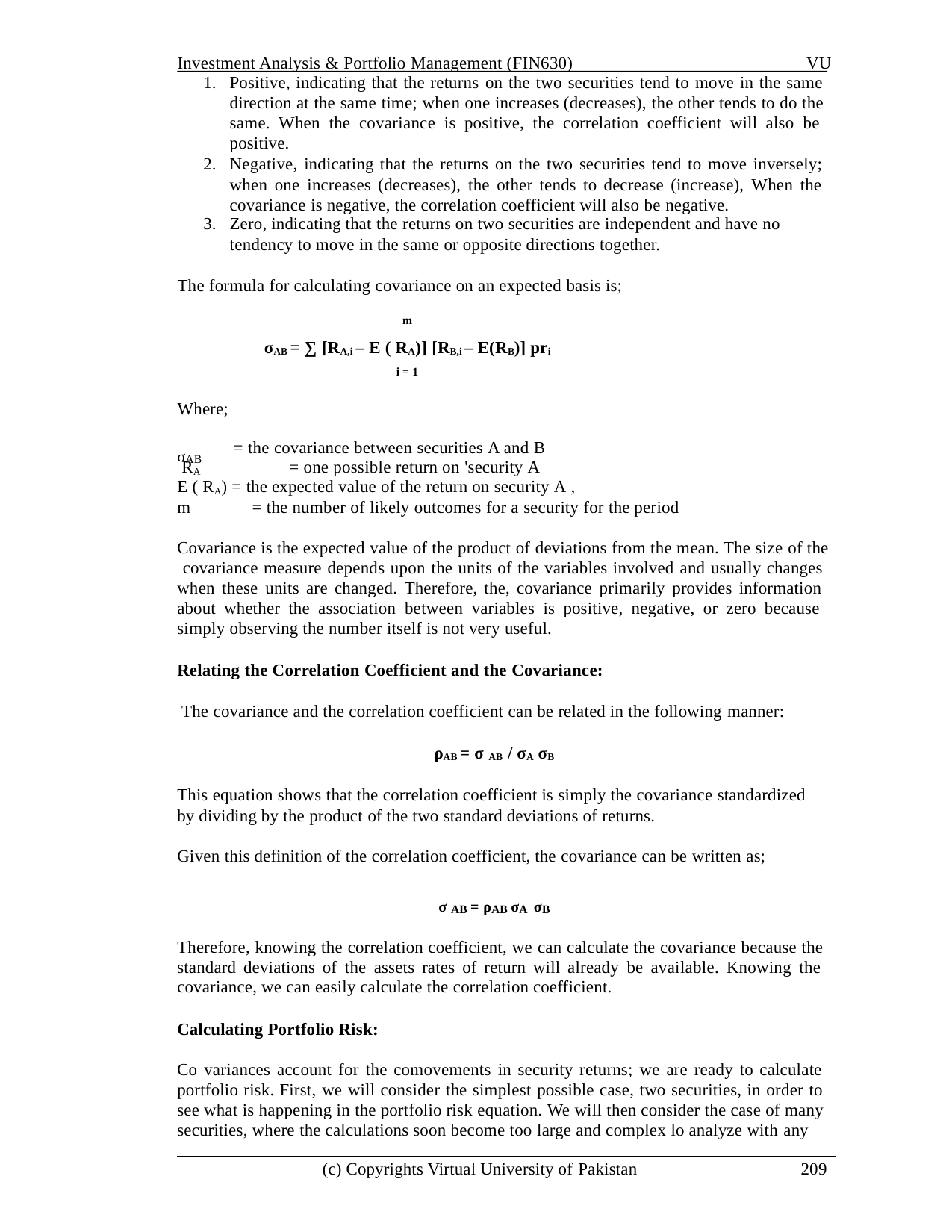

Investment Analysis & Portfolio Management (FIN630)	VU
Positive, indicating that the returns on the two securities tend to move in the same  direction at the same time; when one increases (decreases), the other tends to do the  same. When the covariance is positive, the correlation coefficient will also be  positive.
Negative, indicating that the returns on the two securities tend to move inversely;  when one increases (decreases), the other tends to decrease (increase), When the  covariance is negative, the correlation coefficient will also be negative.
Zero, indicating that the returns on two securities are independent and have no
tendency to move in the same or opposite directions together.

The formula for calculating covariance on an expected basis is;

m
σAB = ∑ [RA,i – E ( RA)] [RB,i – E(RB)] pri
i = 1

Where;

= the covariance between securities A and B  RA	= one possible return on 'security A
σAB
E ( RA) = the expected value of the return on security A ,
m	= the number of likely outcomes for a security for the period

Covariance is the expected value of the product of deviations from the mean. The size of the  covariance measure depends upon the units of the variables involved and usually changes  when these units are changed. Therefore, the, covariance primarily provides information  about whether the association between variables is positive, negative, or zero because  simply observing the number itself is not very useful.

Relating the Correlation Coefficient and the Covariance:

The covariance and the correlation coefficient can be related in the following manner:

ρAB = σ AB  / σA σB

This equation shows that the correlation coefficient is simply the covariance standardized  by dividing by the product of the two standard deviations of returns.

Given this definition of the correlation coefficient, the covariance can be written as;

σ AB = ρAB σA  σB
Therefore, knowing the correlation coefficient, we can calculate the covariance because the  standard deviations of the assets rates of return will already be available. Knowing the  covariance, we can easily calculate the correlation coefficient.

Calculating Portfolio Risk:

Co variances account for the comovements in security returns; we are ready to calculate  portfolio risk. First, we will consider the simplest possible case, two securities, in order to  see what is happening in the portfolio risk equation. We will then consider the case of many  securities, where the calculations soon become too large and complex lo analyze with any
(c) Copyrights Virtual University of Pakistan
209